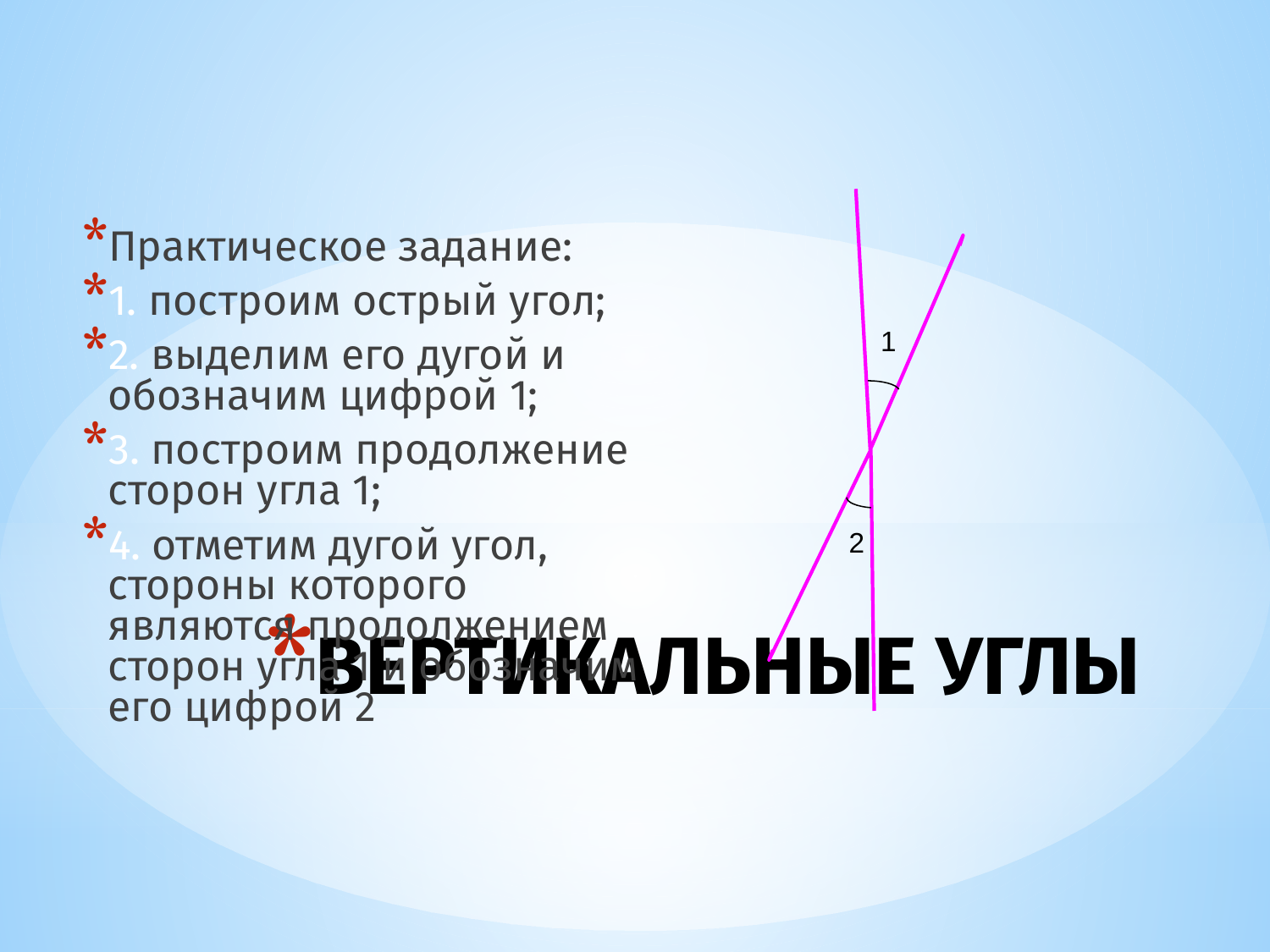

Практическое задание:
1. построим острый угол;
2. выделим его дугой и    обозначим цифрой 1;
3. построим продолжение сторон угла 1;
4. отметим дугой угол, стороны которого являются продолжением сторон угла 1 и обозначим его цифрой 2

1

2
# ВЕРТИКАЛЬНЫЕ УГЛЫ